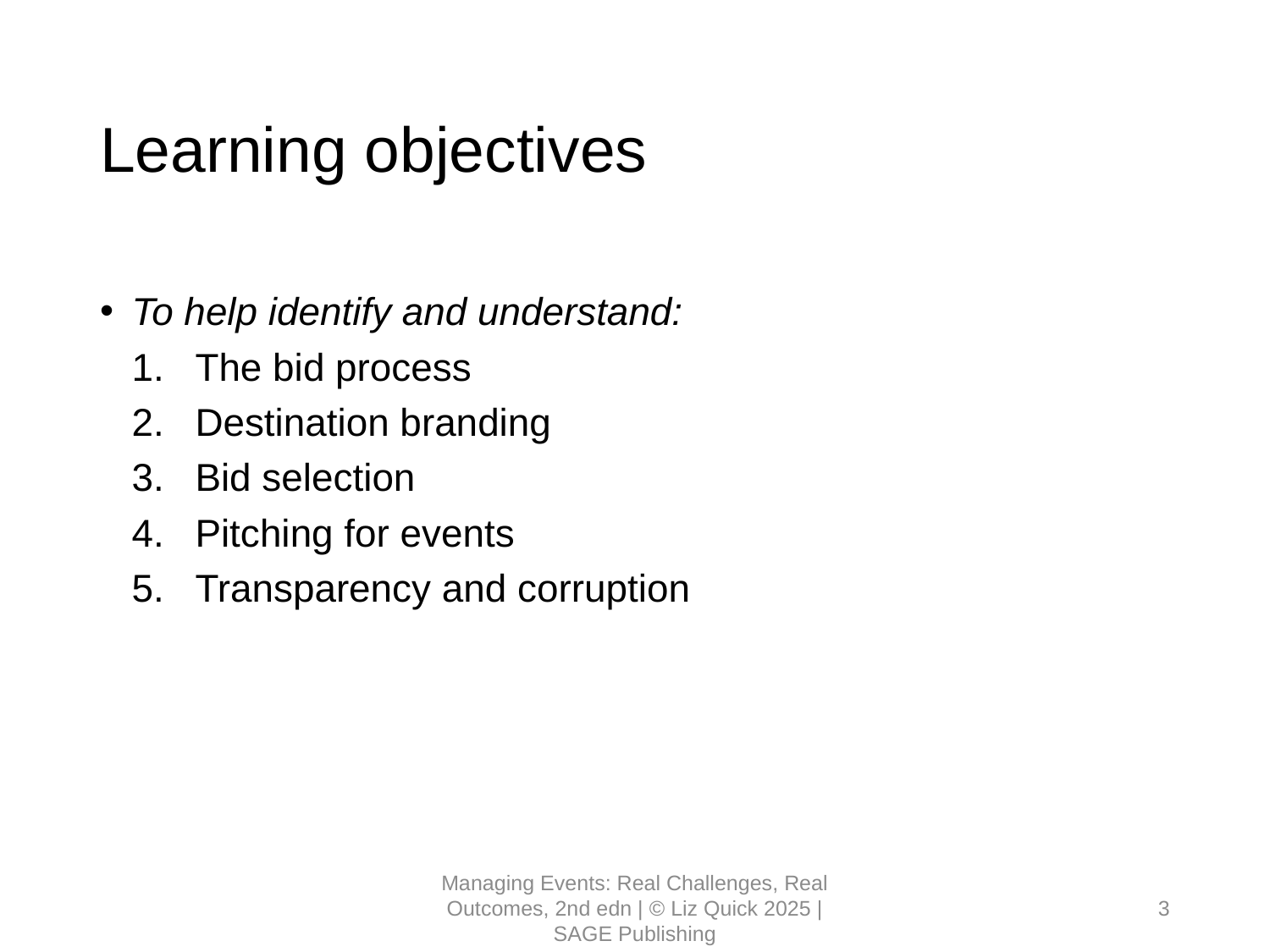

# Learning objectives
To help identify and understand:
The bid process
Destination branding
Bid selection
Pitching for events
Transparency and corruption
Managing Events: Real Challenges, Real Outcomes, 2nd edn | © Liz Quick 2025 | SAGE Publishing
3